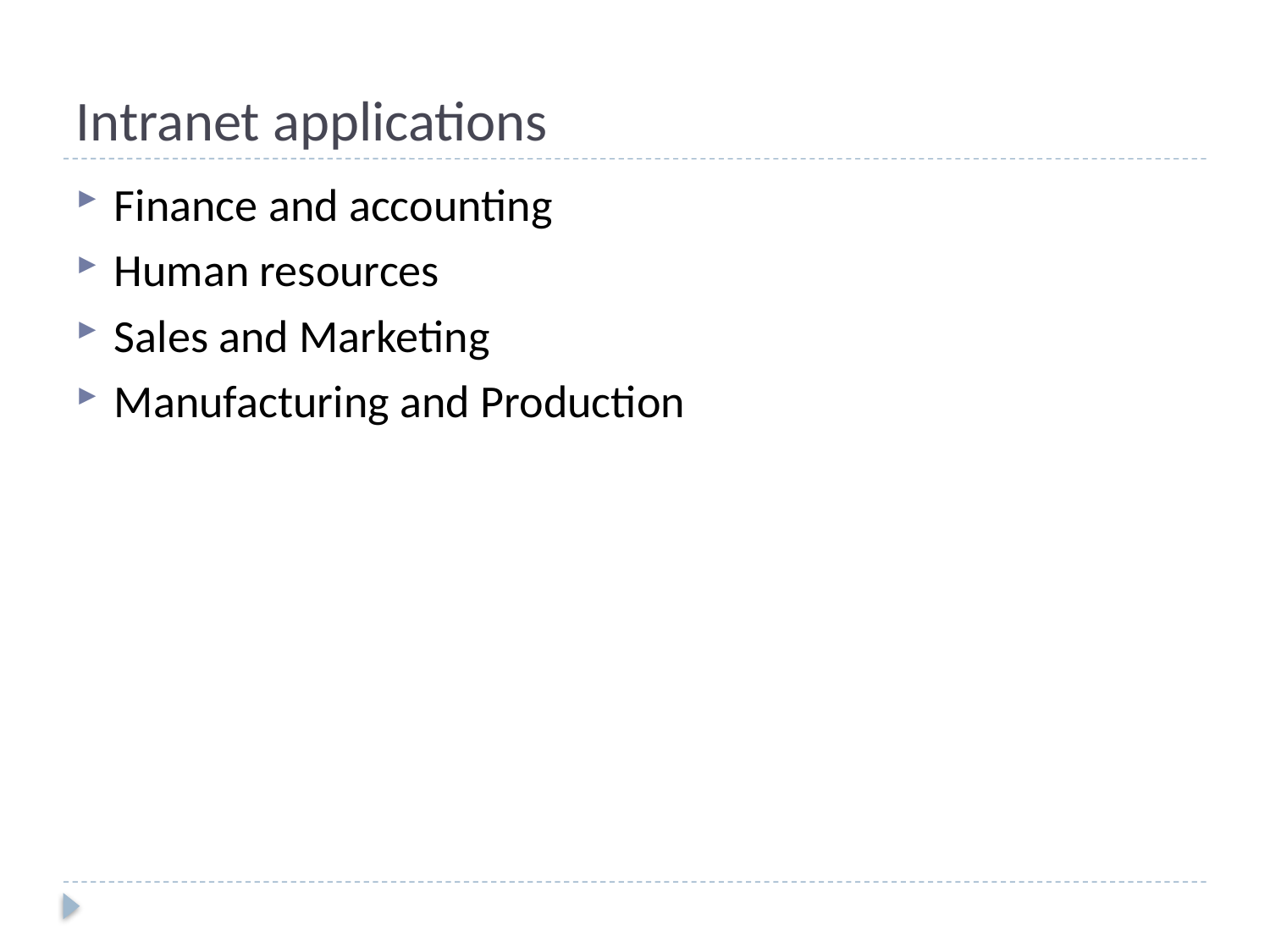

# Intranet applications
Finance and accounting
Human resources
Sales and Marketing
Manufacturing and Production